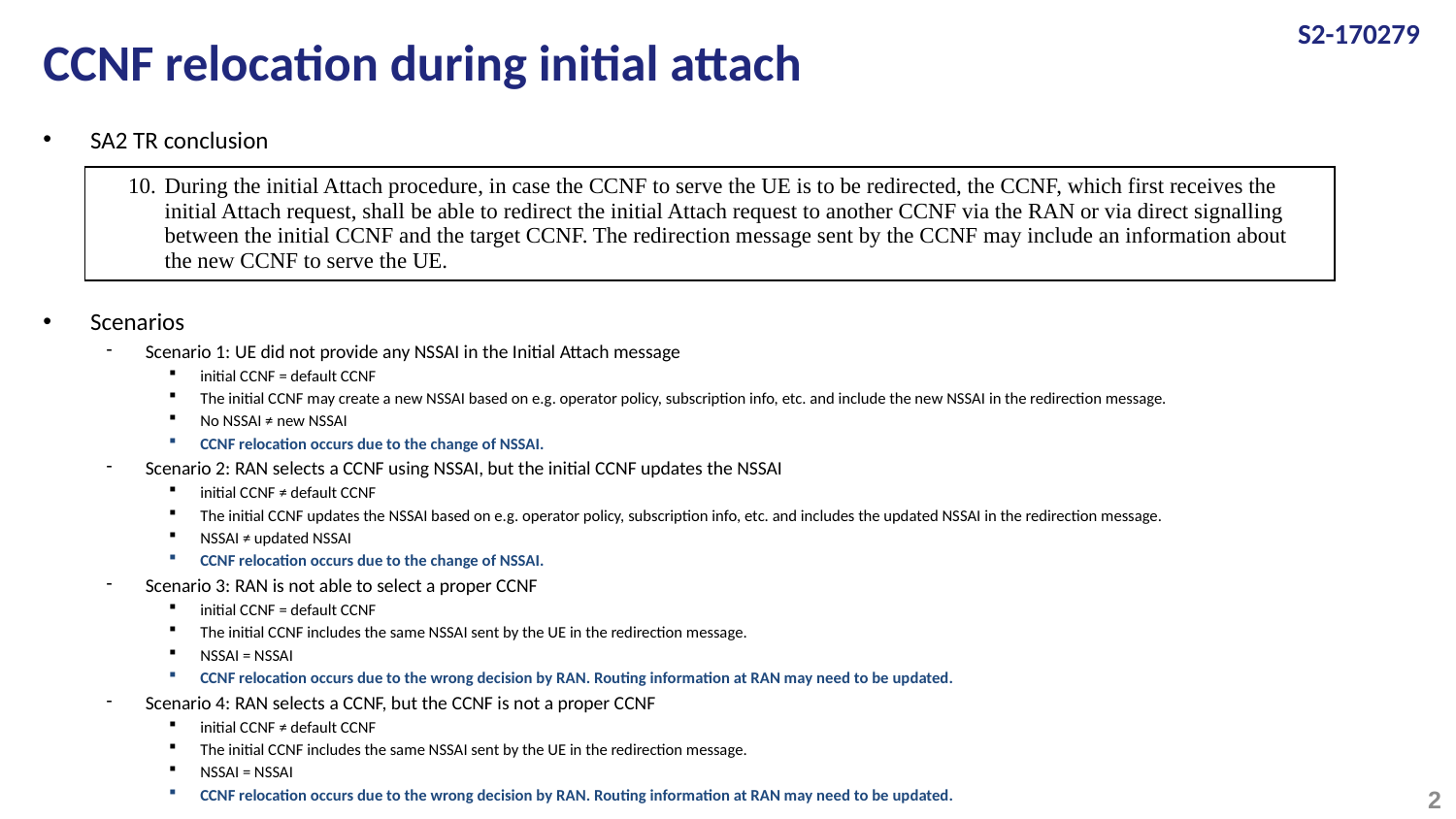

S2-170279
# CCNF relocation during initial attach
SA2 TR conclusion

Scenarios
Scenario 1: UE did not provide any NSSAI in the Initial Attach message
initial CCNF = default CCNF
The initial CCNF may create a new NSSAI based on e.g. operator policy, subscription info, etc. and include the new NSSAI in the redirection message.
No NSSAI ≠ new NSSAI
CCNF relocation occurs due to the change of NSSAI.
Scenario 2: RAN selects a CCNF using NSSAI, but the initial CCNF updates the NSSAI
initial CCNF ≠ default CCNF
The initial CCNF updates the NSSAI based on e.g. operator policy, subscription info, etc. and includes the updated NSSAI in the redirection message.
NSSAI ≠ updated NSSAI
CCNF relocation occurs due to the change of NSSAI.
Scenario 3: RAN is not able to select a proper CCNF
initial CCNF = default CCNF
The initial CCNF includes the same NSSAI sent by the UE in the redirection message.
NSSAI = NSSAI
CCNF relocation occurs due to the wrong decision by RAN. Routing information at RAN may need to be updated.
Scenario 4: RAN selects a CCNF, but the CCNF is not a proper CCNF
initial CCNF ≠ default CCNF
The initial CCNF includes the same NSSAI sent by the UE in the redirection message.
NSSAI = NSSAI
CCNF relocation occurs due to the wrong decision by RAN. Routing information at RAN may need to be updated.
| During the initial Attach procedure, in case the CCNF to serve the UE is to be redirected, the CCNF, which first receives the initial Attach request, shall be able to redirect the initial Attach request to another CCNF via the RAN or via direct signalling between the initial CCNF and the target CCNF. The redirection message sent by the CCNF may include an information about the new CCNF to serve the UE. |
| --- |
2